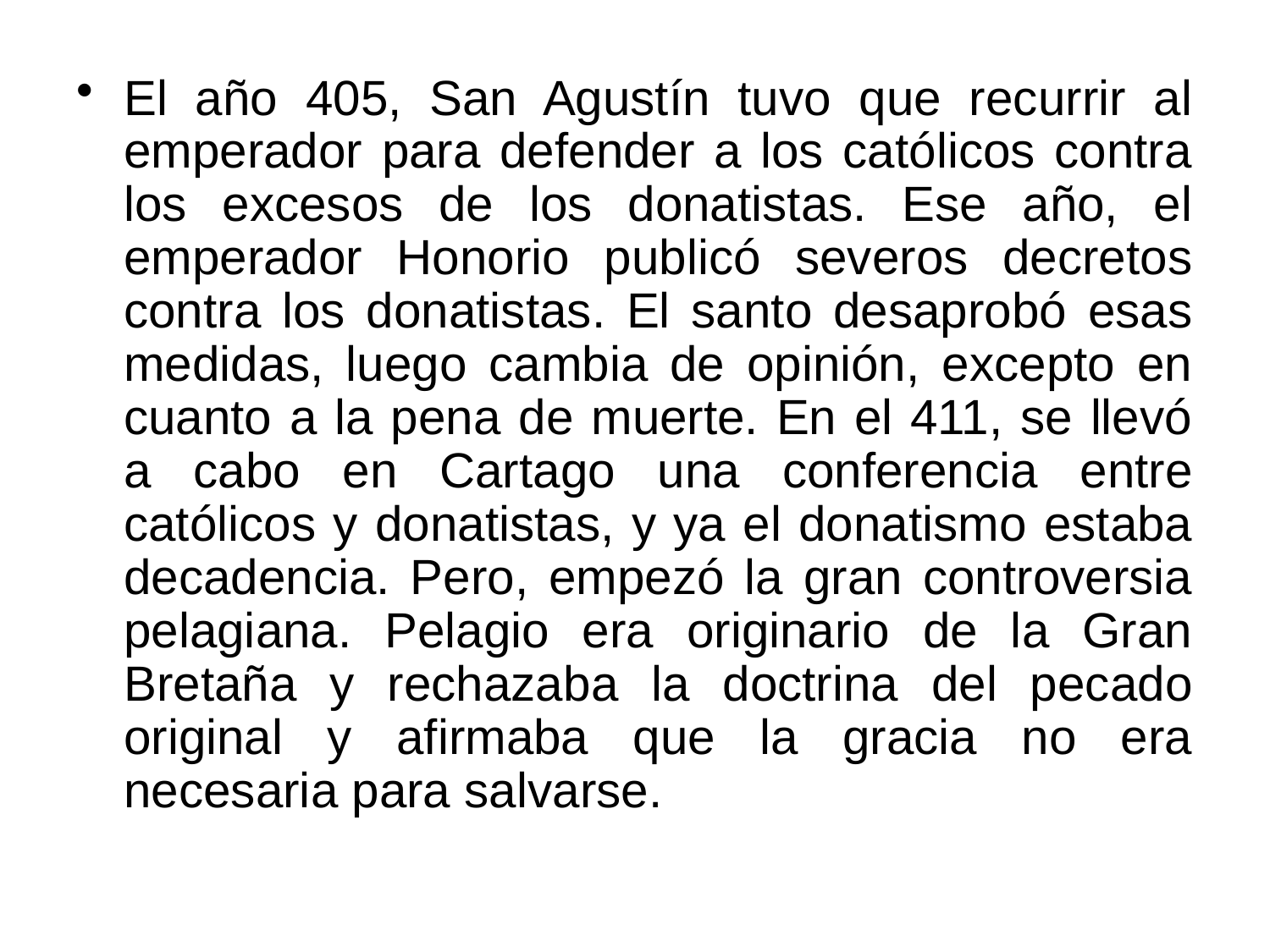

El año 405, San Agustín tuvo que recurrir al emperador para defender a los católicos contra los excesos de los donatistas. Ese año, el emperador Honorio publicó severos decretos contra los donatistas. El santo desaprobó esas medidas, luego cambia de opinión, excepto en cuanto a la pena de muerte. En el 411, se llevó a cabo en Cartago una conferencia entre católicos y donatistas, y ya el donatismo estaba decadencia. Pero, empezó la gran controversia pelagiana. Pelagio era originario de la Gran Bretaña y rechazaba la doctrina del pecado original y afirmaba que la gracia no era necesaria para salvarse.